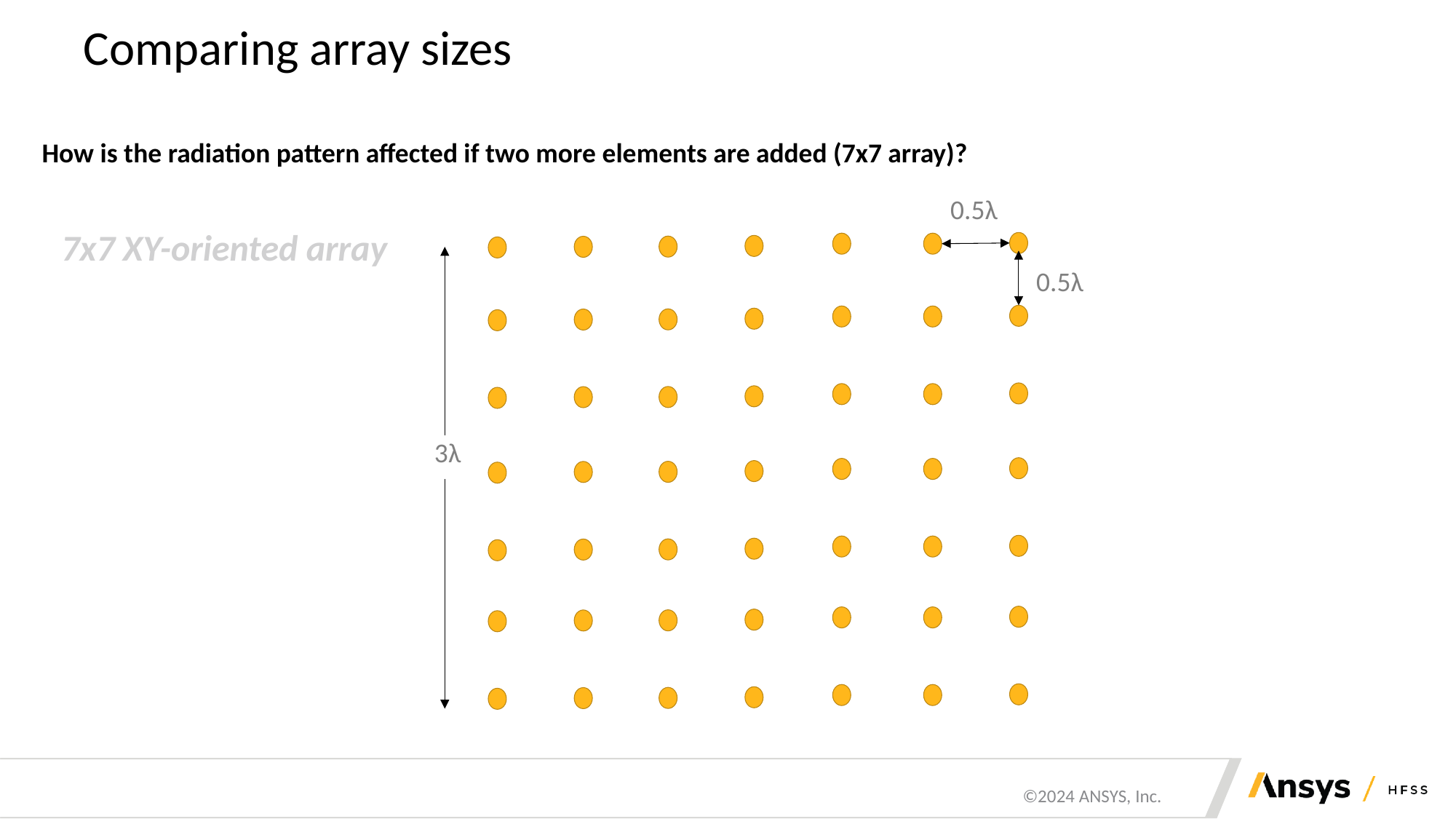

# Comparing array sizes
How is the radiation pattern affected if two more elements are added (7x7 array)?

0.5λ
7x7 XY-oriented array

0.5λ

3λ